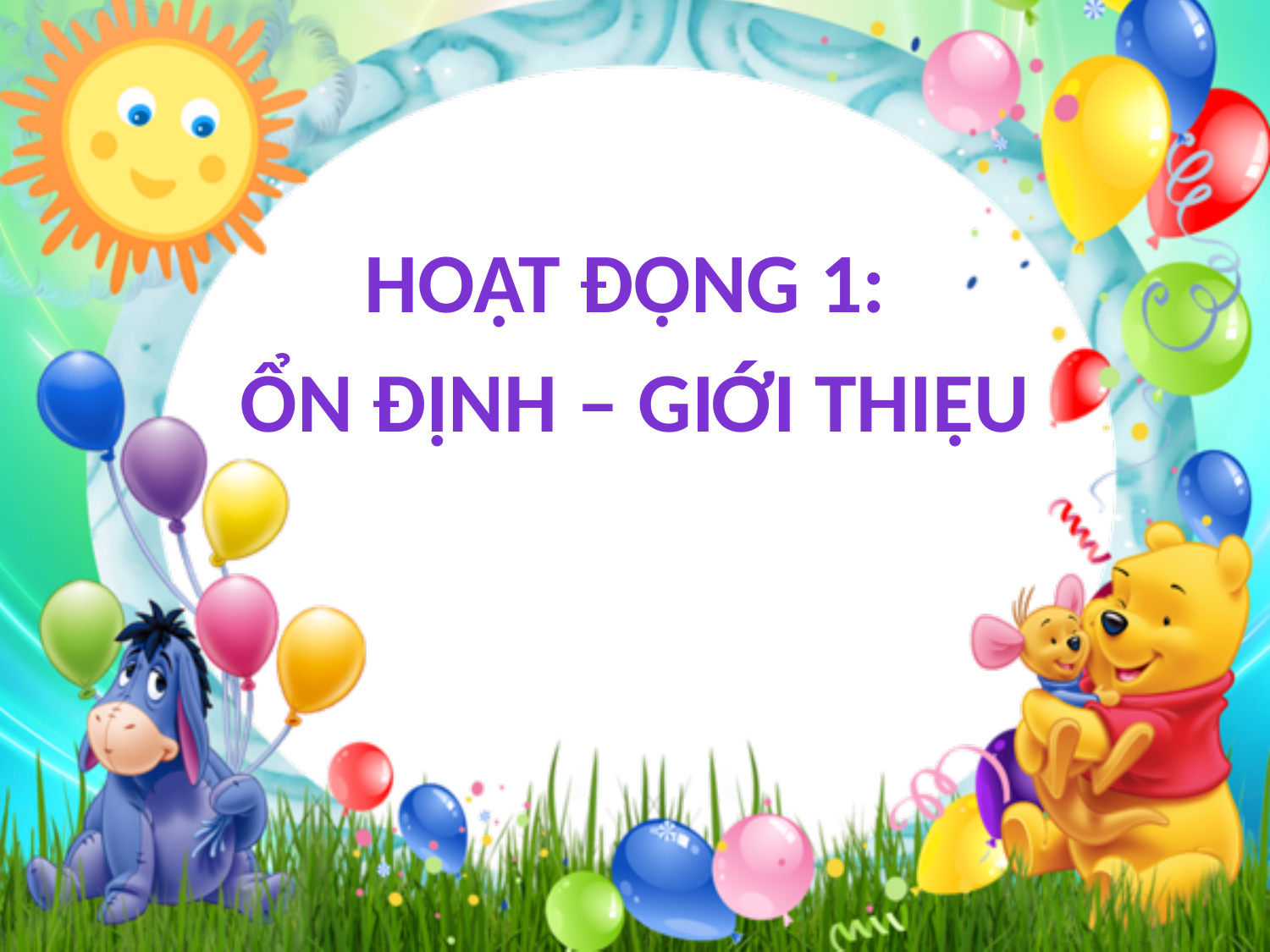

Hoạt động 1:
Ổn định – giới thiệu